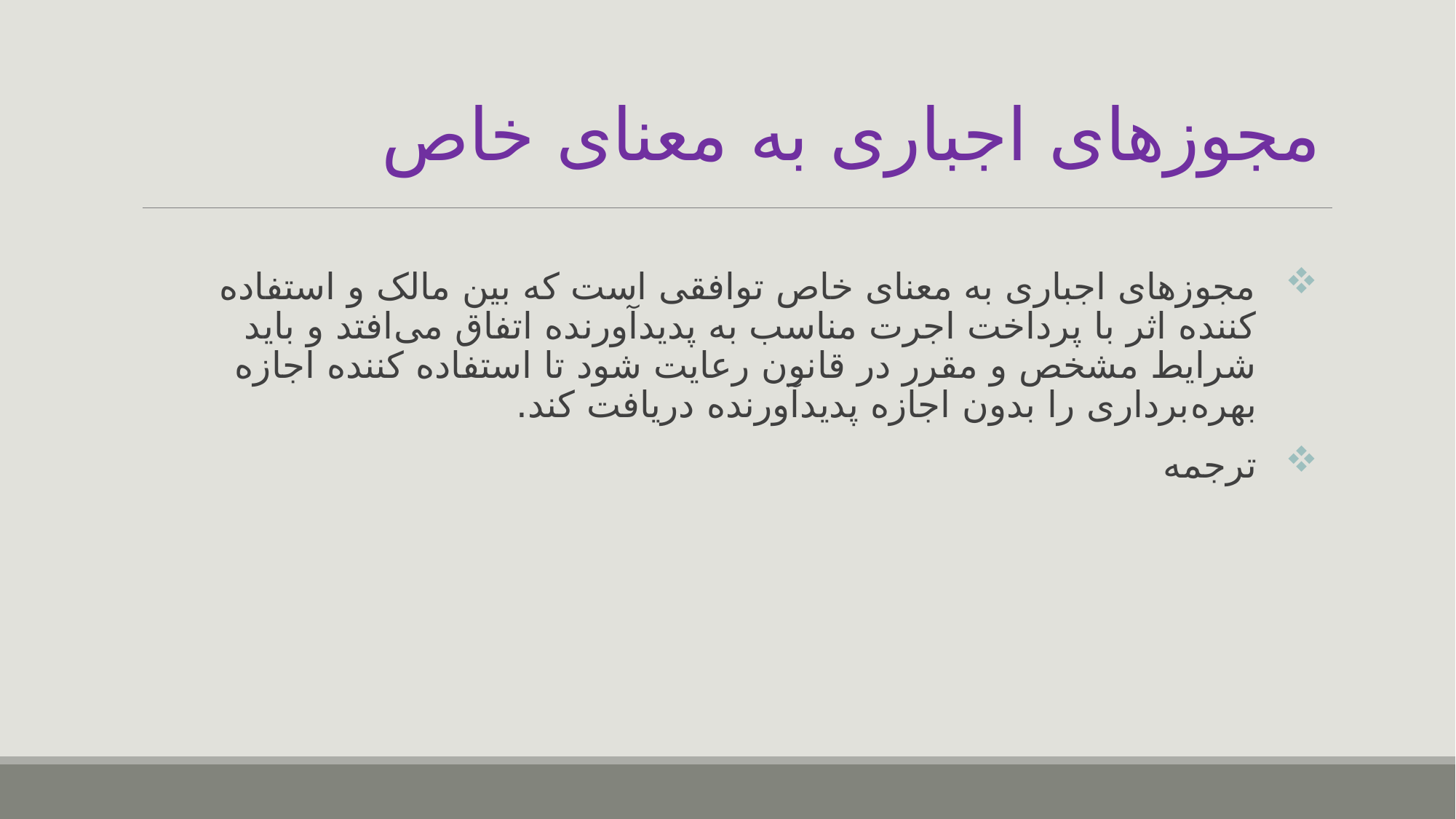

# مجوزهای اجباری به معنای خاص
مجوزهای اجباری به معنای خاص توافقی است که بین مالک و استفاده کننده اثر با پرداخت اجرت مناسب به پدیدآورنده اتفاق می‌افتد و باید شرایط مشخص و مقرر در قانون رعایت شود تا استفاده کننده اجازه بهره‌برداری را بدون اجازه پدیدآورنده دریافت کند.
ترجمه